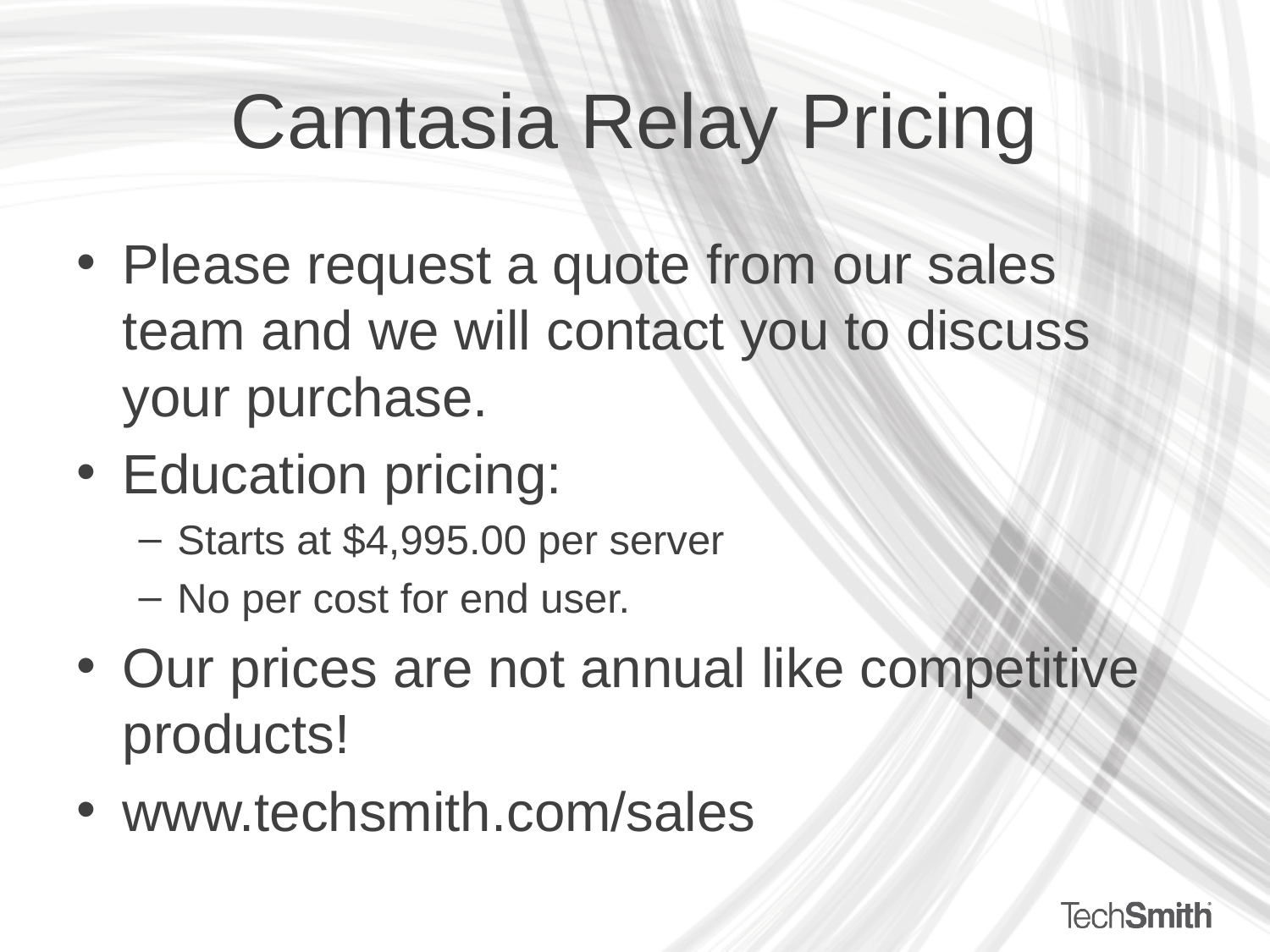

# Camtasia Relay Pricing
Please request a quote from our sales team and we will contact you to discuss your purchase.
Education pricing:
Starts at $4,995.00 per server
No per cost for end user.
Our prices are not annual like competitive products!
www.techsmith.com/sales